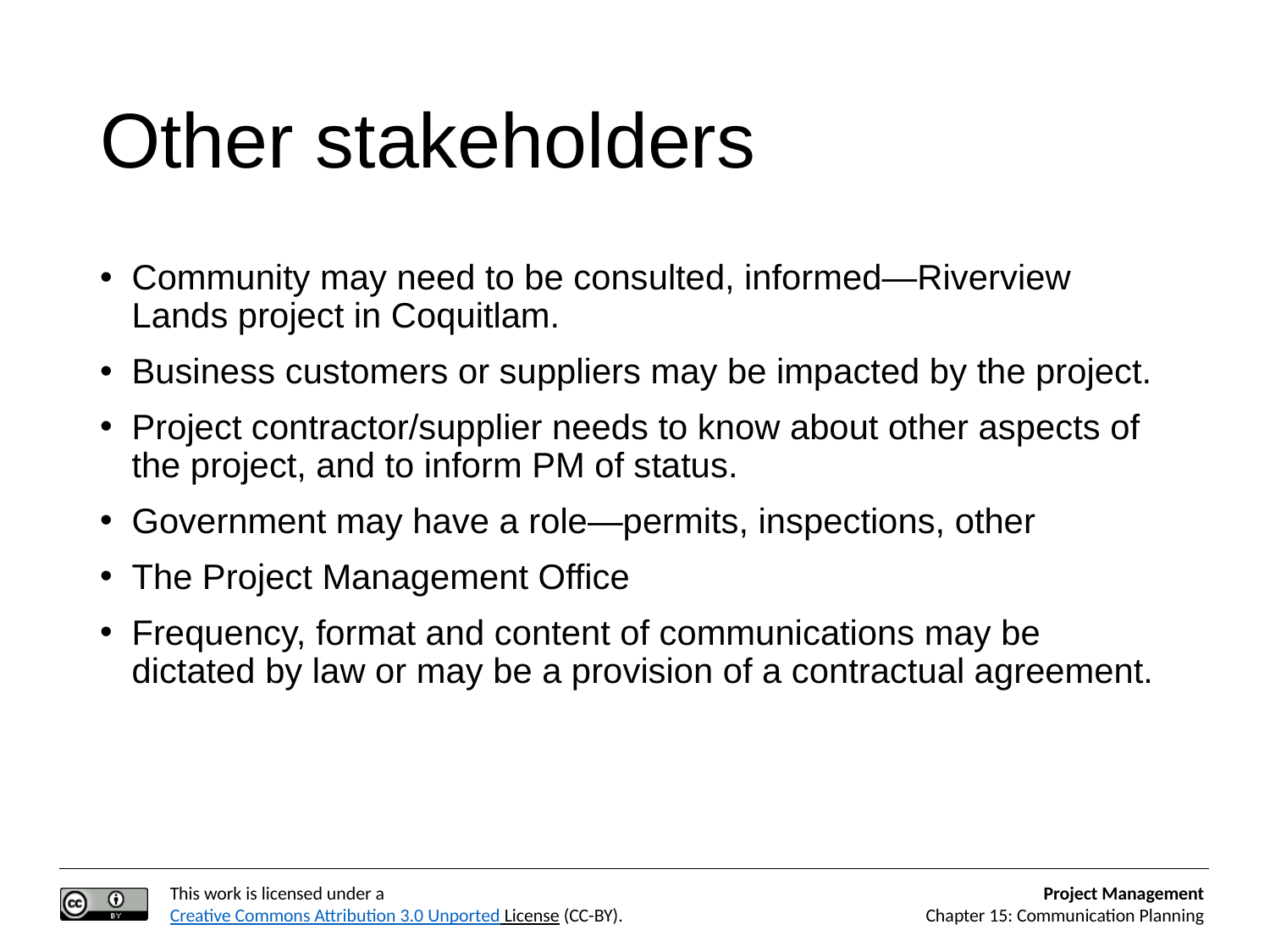

# Other stakeholders
Community may need to be consulted, informed—Riverview Lands project in Coquitlam.
Business customers or suppliers may be impacted by the project.
Project contractor/supplier needs to know about other aspects of the project, and to inform PM of status.
Government may have a role—permits, inspections, other
The Project Management Office
Frequency, format and content of communications may be dictated by law or may be a provision of a contractual agreement.